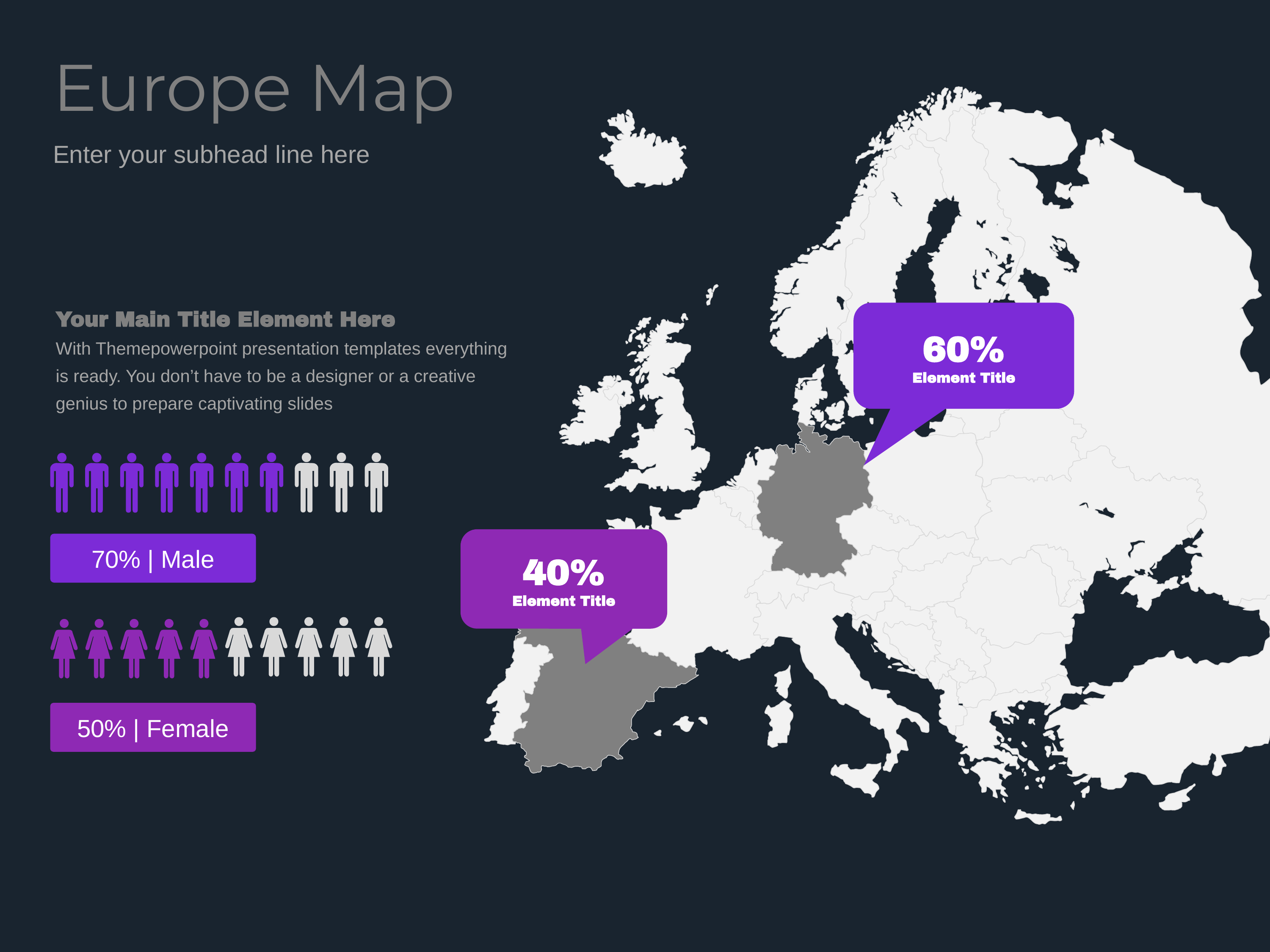

# Europe Map

Enter your subhead line here
Your Main Title Element Here
With Themepowerpoint presentation templates everything is ready. You don’t have to be a designer or a creative genius to prepare captivating slides
60%
Element Title

40%
Element Title
70% | Male

50% | Female